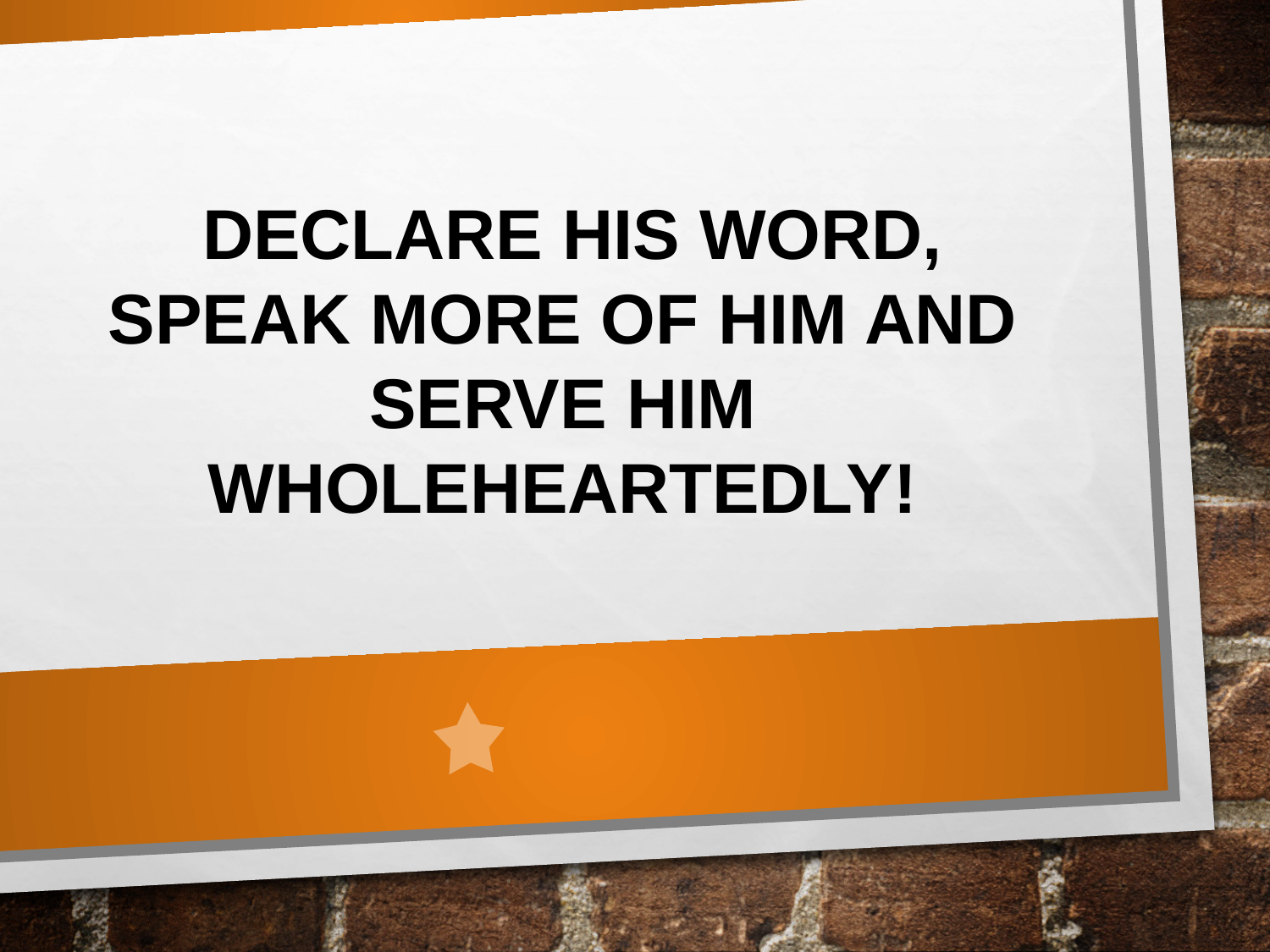

DECLARE HIS WORD, SPEAK MORE OF HIM AND SERVE HIM WHOLEHEARTEDLY!